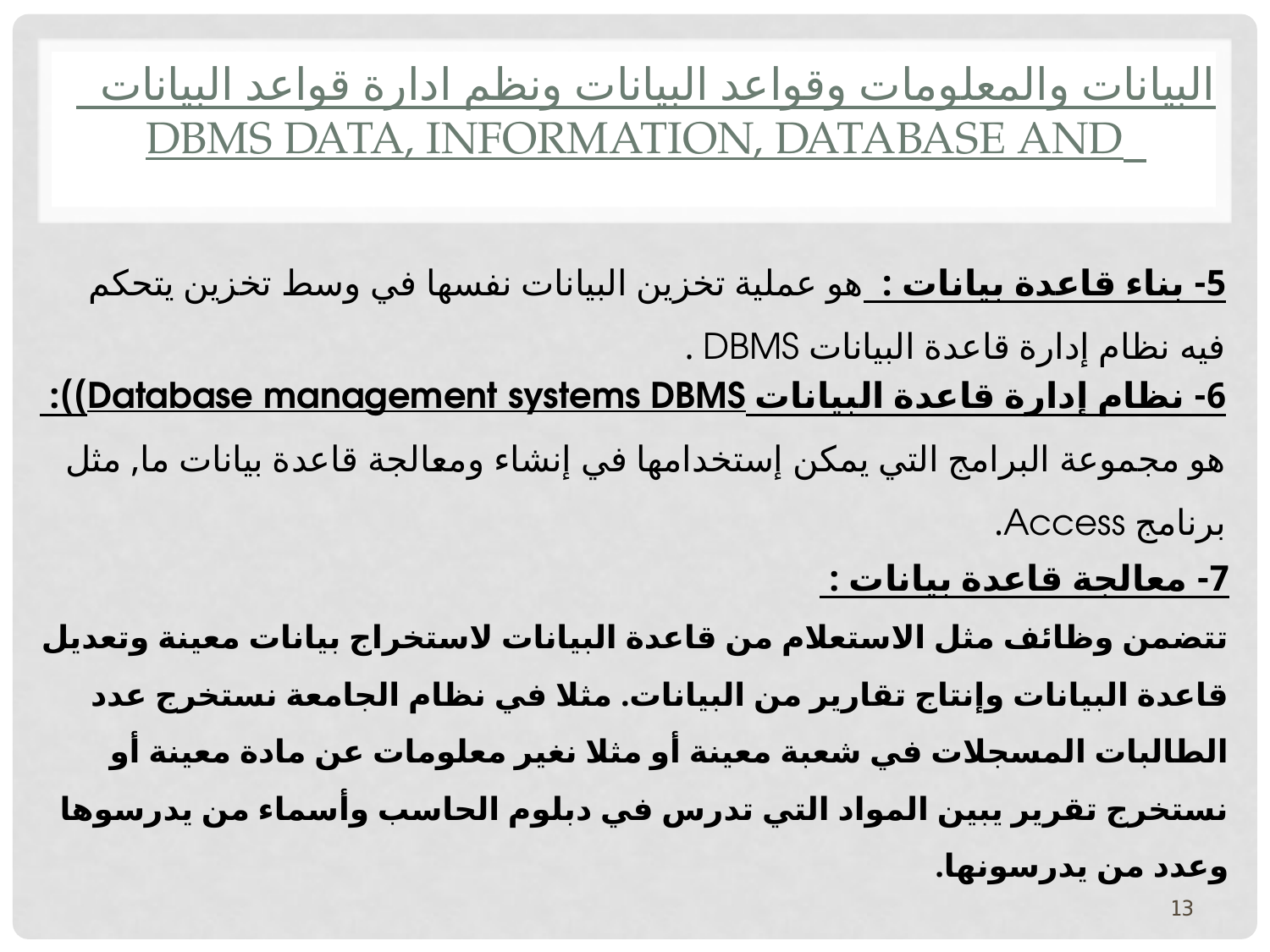

# البيانات والمعلومات وقواعد البيانات ونظم ادارة قواعد البيانات DBMS Data, Information, Database and
5- بناء قاعدة بيانات :  هو عملية تخزين البيانات نفسها في وسط تخزين يتحكم فيه نظام إدارة قاعدة البيانات DBMS .
6- نظام إدارة قاعدة البيانات Database management systems DBMS)):
هو مجموعة البرامج التي يمكن إستخدامها في إنشاء ومعالجة قاعدة بيانات ما, مثل برنامج Access.
7- معالجة قاعدة بيانات :
تتضمن وظائف مثل الاستعلام من قاعدة البيانات لاستخراج بيانات معينة وتعديل قاعدة البيانات وإنتاج تقارير من البيانات. مثلا في نظام الجامعة نستخرج عدد الطالبات المسجلات في شعبة معينة أو مثلا نغير معلومات عن مادة معينة أو نستخرج تقرير يبين المواد التي تدرس في دبلوم الحاسب وأسماء من يدرسوها وعدد من يدرسونها.
13